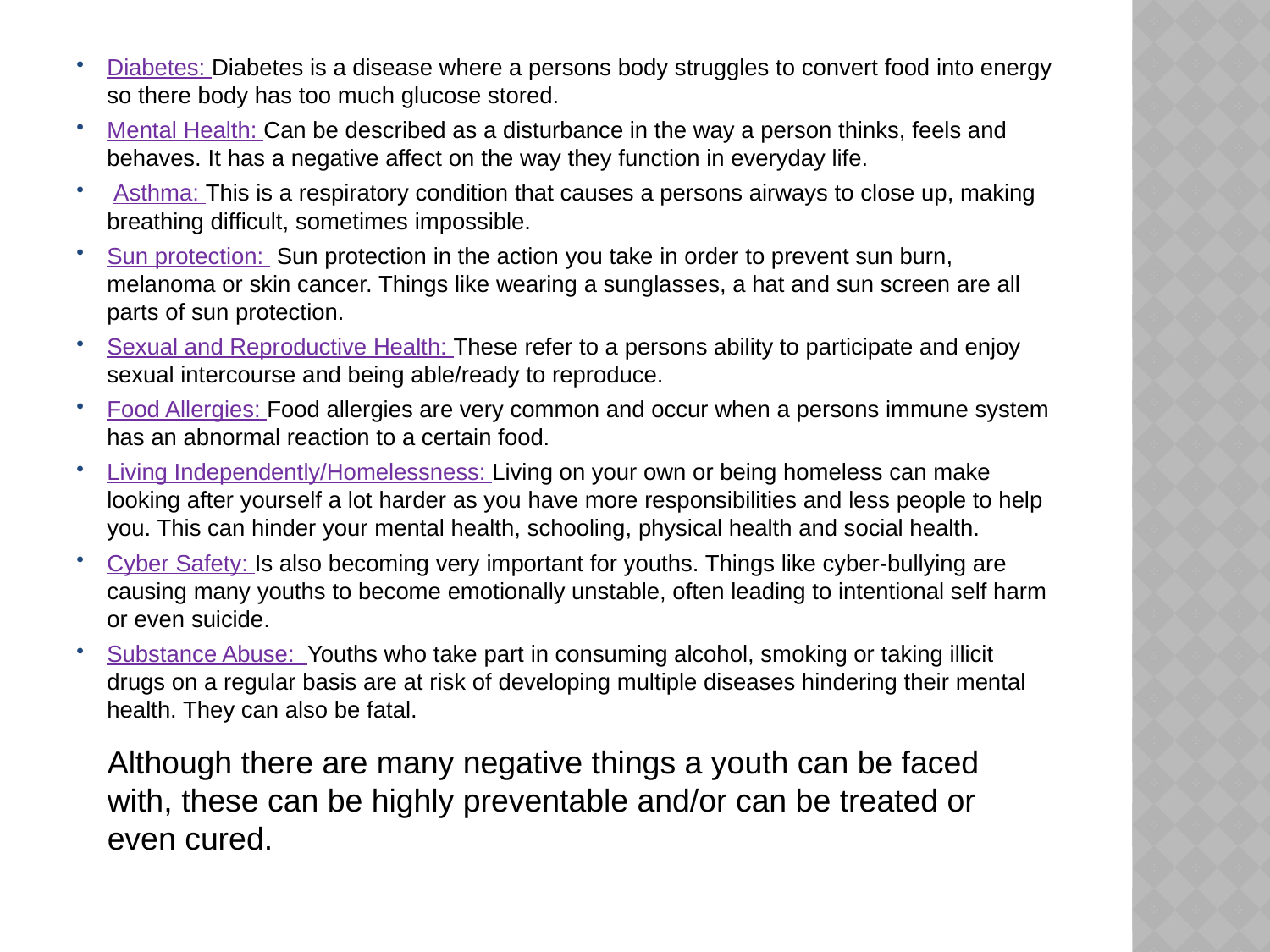

Diabetes: Diabetes is a disease where a persons body struggles to convert food into energy so there body has too much glucose stored.
Mental Health: Can be described as a disturbance in the way a person thinks, feels and behaves. It has a negative affect on the way they function in everyday life.
 Asthma: This is a respiratory condition that causes a persons airways to close up, making breathing difficult, sometimes impossible.
Sun protection:  Sun protection in the action you take in order to prevent sun burn, melanoma or skin cancer. Things like wearing a sunglasses, a hat and sun screen are all parts of sun protection.
Sexual and Reproductive Health: These refer to a persons ability to participate and enjoy sexual intercourse and being able/ready to reproduce.
Food Allergies: Food allergies are very common and occur when a persons immune system has an abnormal reaction to a certain food.
Living Independently/Homelessness: Living on your own or being homeless can make looking after yourself a lot harder as you have more responsibilities and less people to help you. This can hinder your mental health, schooling, physical health and social health.
Cyber Safety: Is also becoming very important for youths. Things like cyber-bullying are causing many youths to become emotionally unstable, often leading to intentional self harm or even suicide.
Substance Abuse:  Youths who take part in consuming alcohol, smoking or taking illicit drugs on a regular basis are at risk of developing multiple diseases hindering their mental health. They can also be fatal.

Although there are many negative things a youth can be faced with, these can be highly preventable and/or can be treated or even cured.